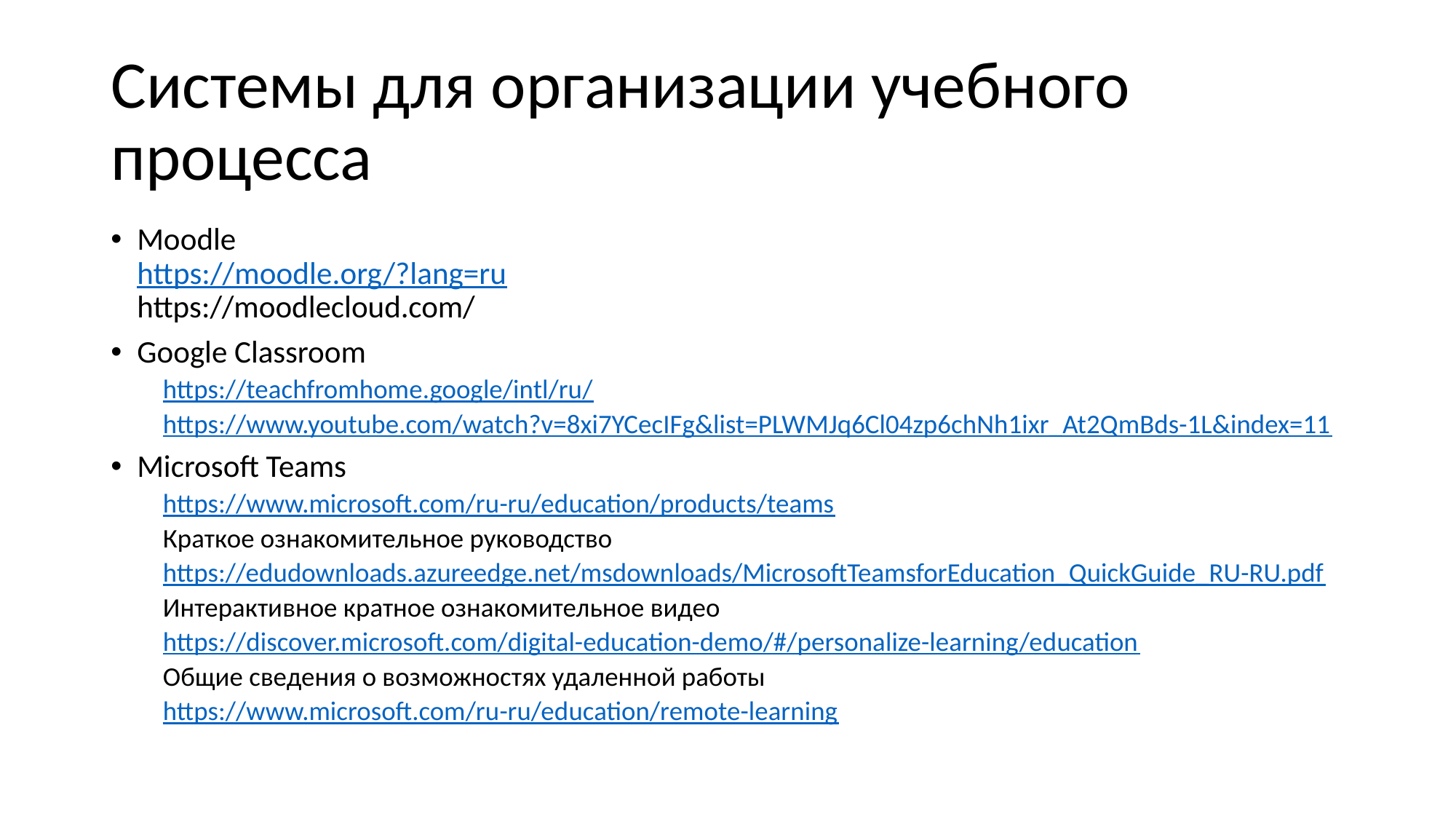

# Системы для организации учебного процесса
Moodle
https://moodle.org/?lang=ru
https://moodlecloud.com/
Google Classroom
https://teachfromhome.google/intl/ru/
https://www.youtube.com/watch?v=8xi7YCecIFg&list=PLWMJq6Cl04zp6chNh1ixr_At2QmBds-1L&index=11
Microsoft Teams
https://www.microsoft.com/ru-ru/education/products/teams
Краткое ознакомительное руководство
https://edudownloads.azureedge.net/msdownloads/MicrosoftTeamsforEducation_QuickGuide_RU-RU.pdf
Интерактивное кратное ознакомительное видео
https://discover.microsoft.com/digital-education-demo/#/personalize-learning/education
Общие сведения о возможностях удаленной работы
https://www.microsoft.com/ru-ru/education/remote-learning